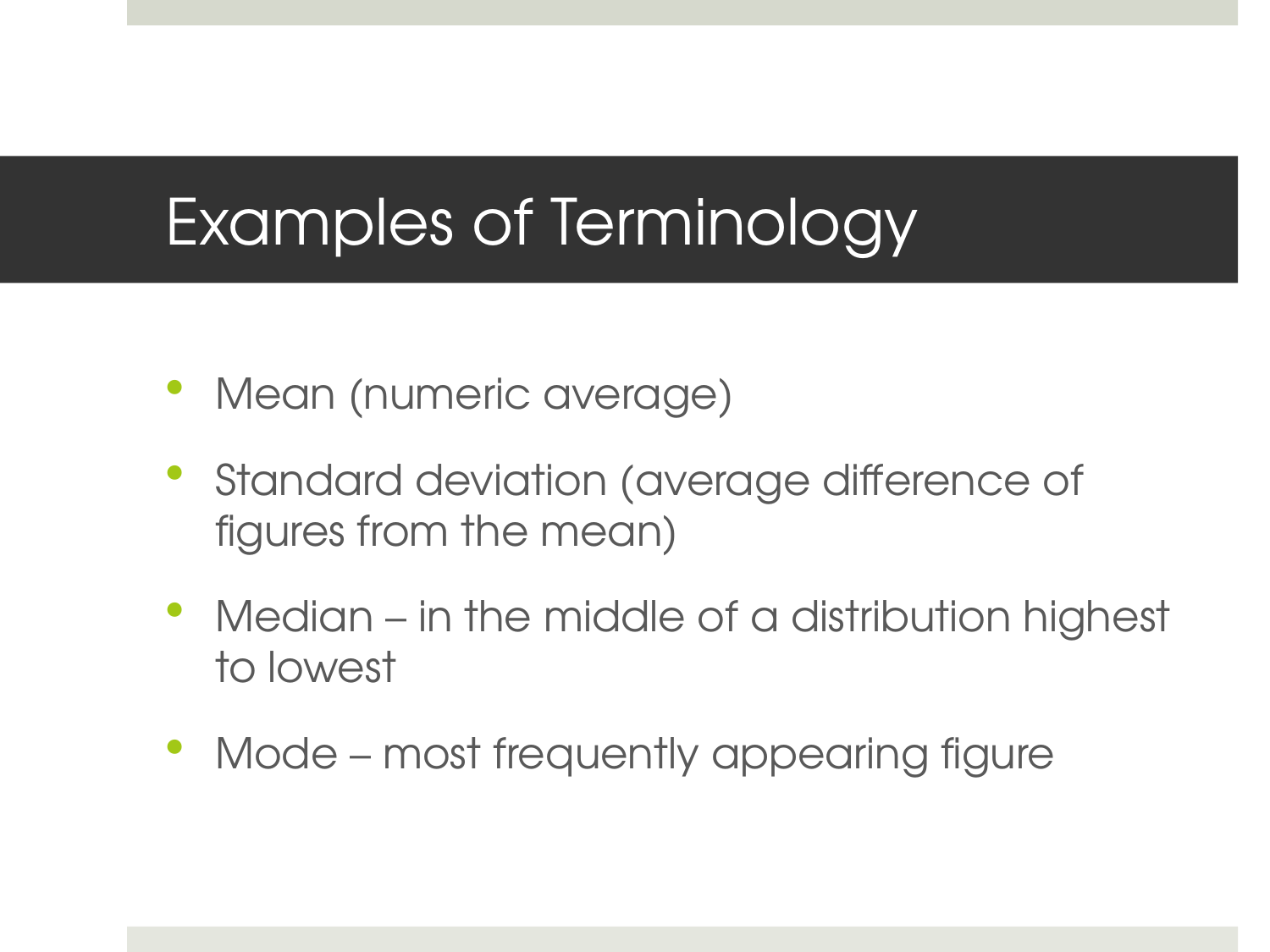

# Examples of Terminology
Mean (numeric average)
Standard deviation (average difference of figures from the mean)
Median – in the middle of a distribution highest to lowest
Mode – most frequently appearing figure